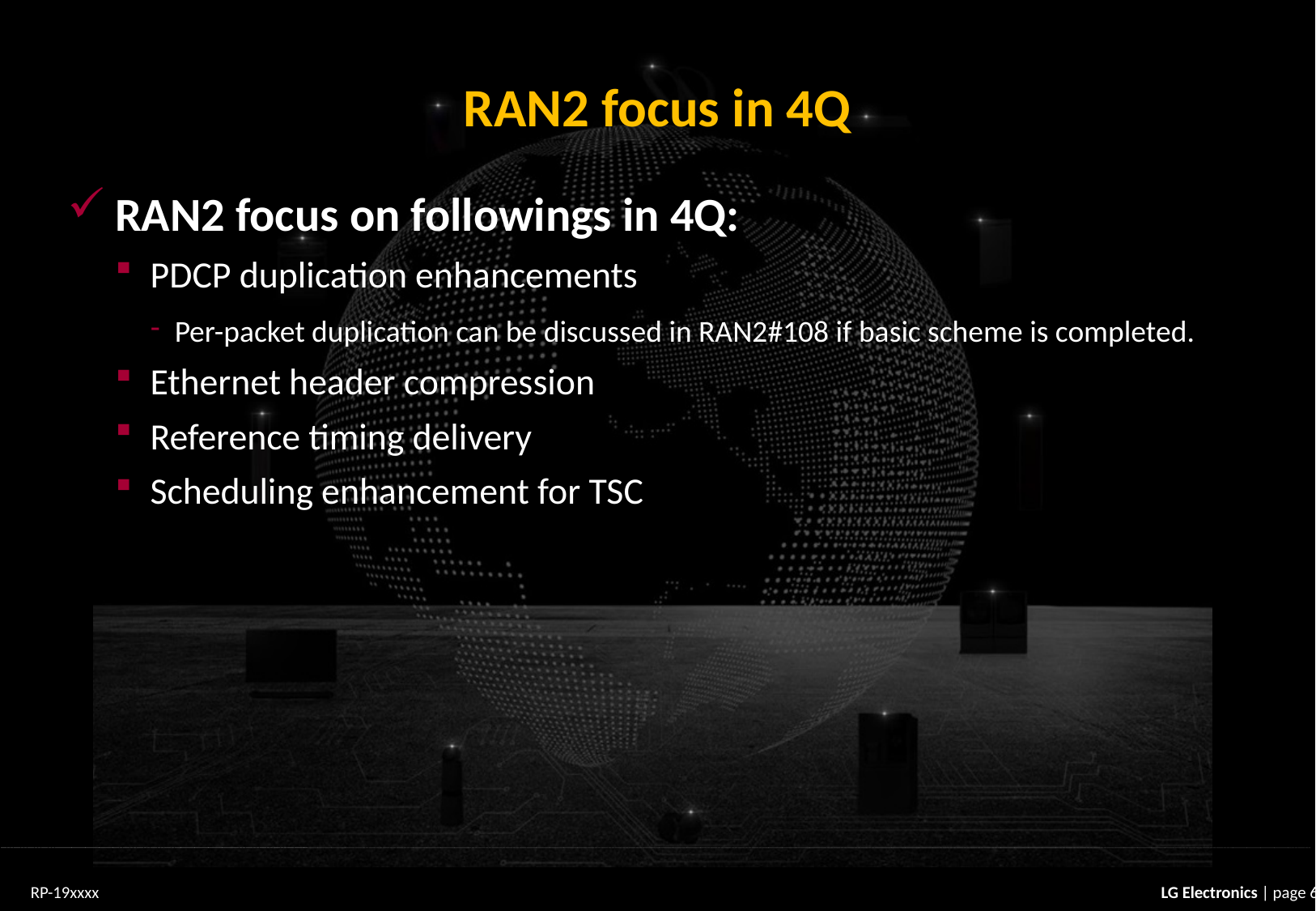

# RAN2 focus in 4Q
RAN2 focus on followings in 4Q:
PDCP duplication enhancements
Per-packet duplication can be discussed in RAN2#108 if basic scheme is completed.
Ethernet header compression
Reference timing delivery
Scheduling enhancement for TSC